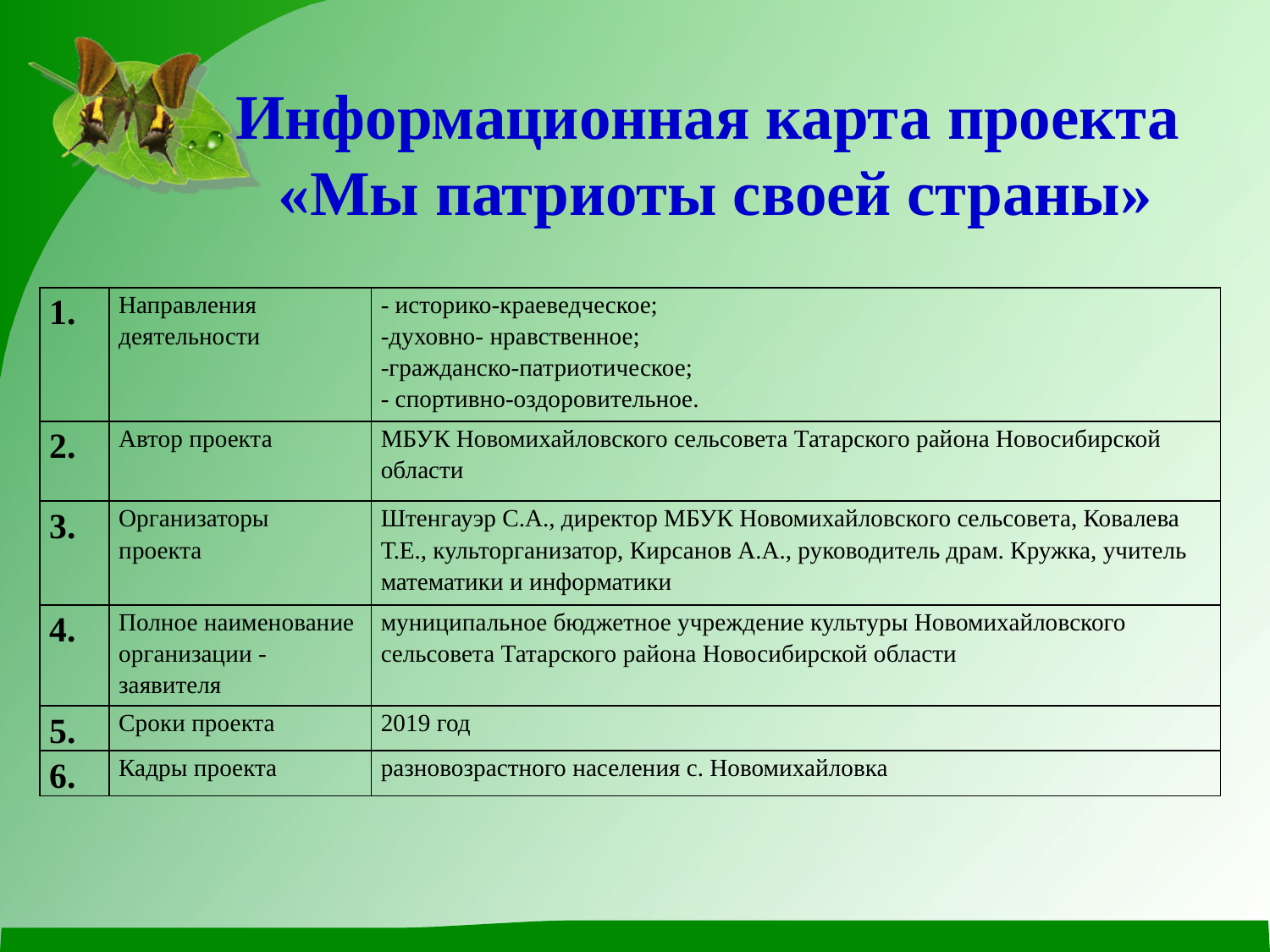

Информационная карта проекта
 «Мы патриоты своей страны»
| 1. | Направления деятельности | - историко-краеведческое; -духовно- нравственное; -гражданско-патриотическое; - спортивно-оздоровительное. |
| --- | --- | --- |
| 2. | Автор проекта | МБУК Новомихайловского сельсовета Татарского района Новосибирской области |
| 3. | Организаторы проекта | Штенгауэр С.А., директор МБУК Новомихайловского сельсовета, Ковалева Т.Е., культорганизатор, Кирсанов А.А., руководитель драм. Кружка, учитель математики и информатики |
| 4. | Полное наименование организации - заявителя | муниципальное бюджетное учреждение культуры Новомихайловского сельсовета Татарского района Новосибирской области |
| 5. | Сроки проекта | 2019 год |
| 6. | Кадры проекта | разновозрастного населения с. Новомихайловка |